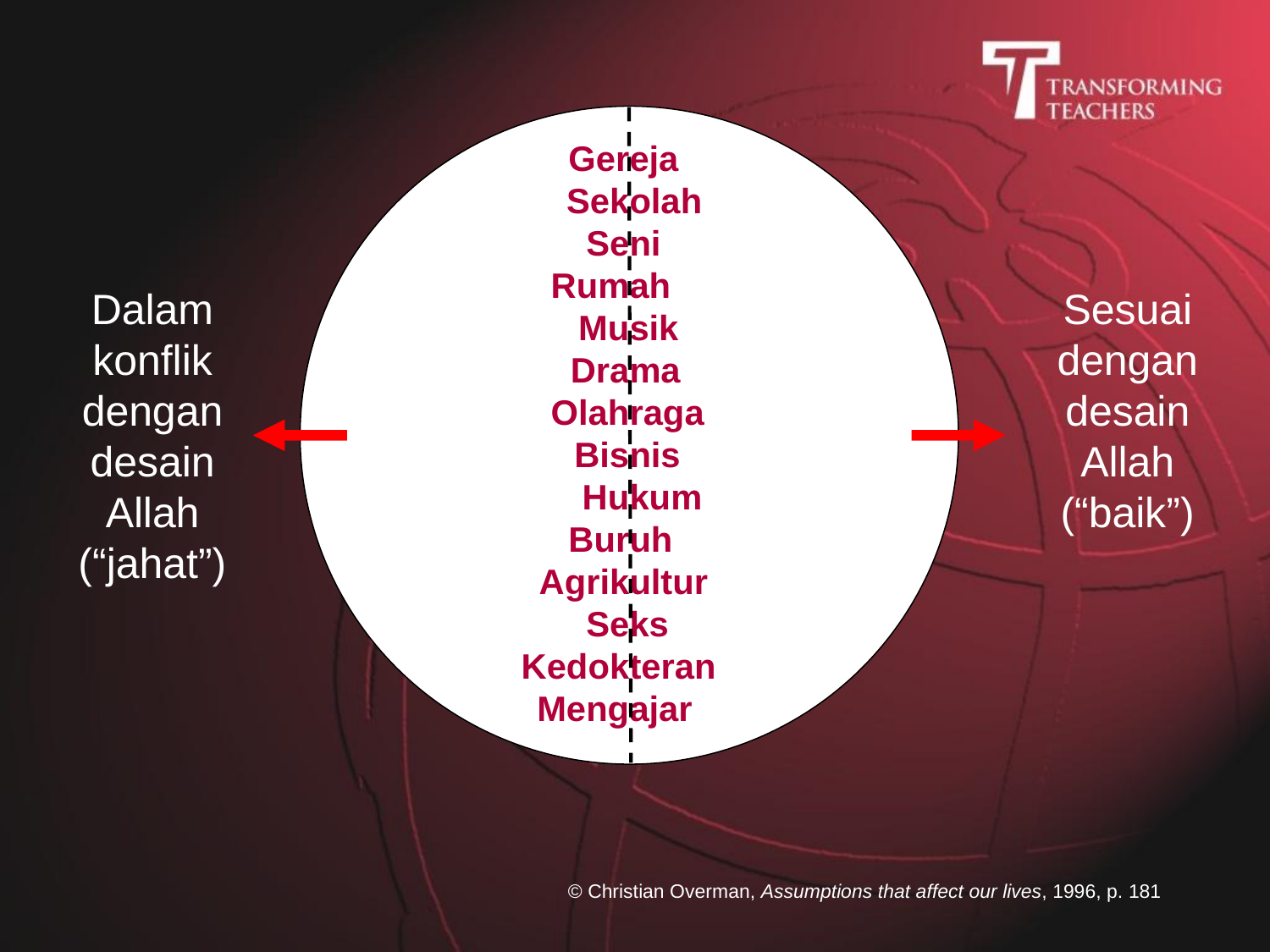

Ger
Sek
Se
Rum
Mu
Dra
Olah
Bis
Hu
Bur
Agrik
Se
Kedok
Meng
eja
olah
ni
ah
sik
ma
raga
nis
kum
uh
ultur
ks
teran
ajar

Dalam konflik dengan desain Allah
(“jahat”)
Sesuai dengan desain Allah
(“baik”)

© Christian Overman, Assumptions that affect our lives, 1996, p. 181